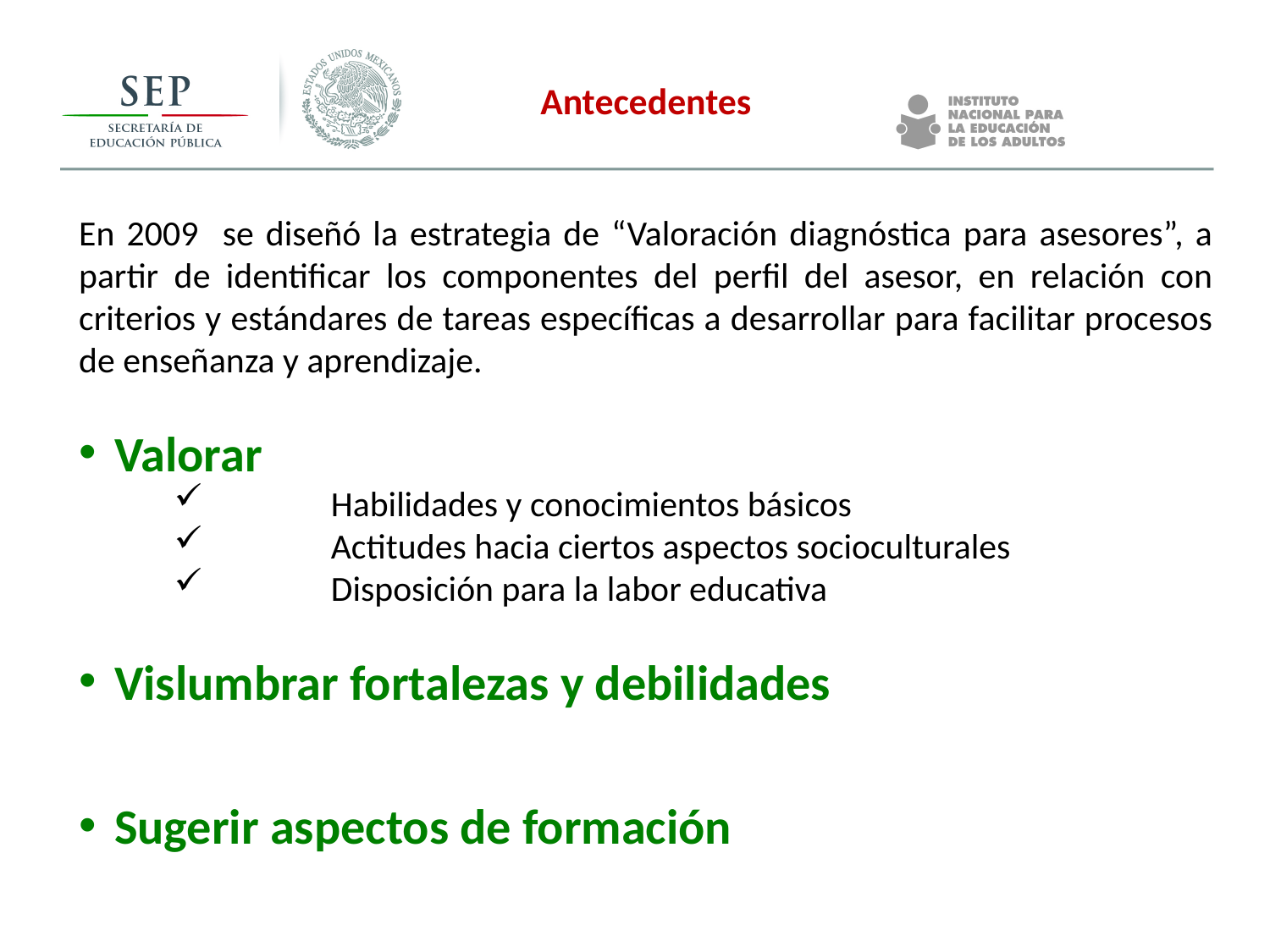

Antecedentes
En 2009  se diseñó la estrategia de “Valoración diagnóstica para asesores”, a partir de identificar los componentes del perfil del asesor, en relación con criterios y estándares de tareas específicas a desarrollar para facilitar procesos de enseñanza y aprendizaje.

Valorar
	Habilidades y conocimientos básicos
	Actitudes hacia ciertos aspectos socioculturales
	Disposición para la labor educativa

Vislumbrar fortalezas y debilidades

Sugerir aspectos de formación